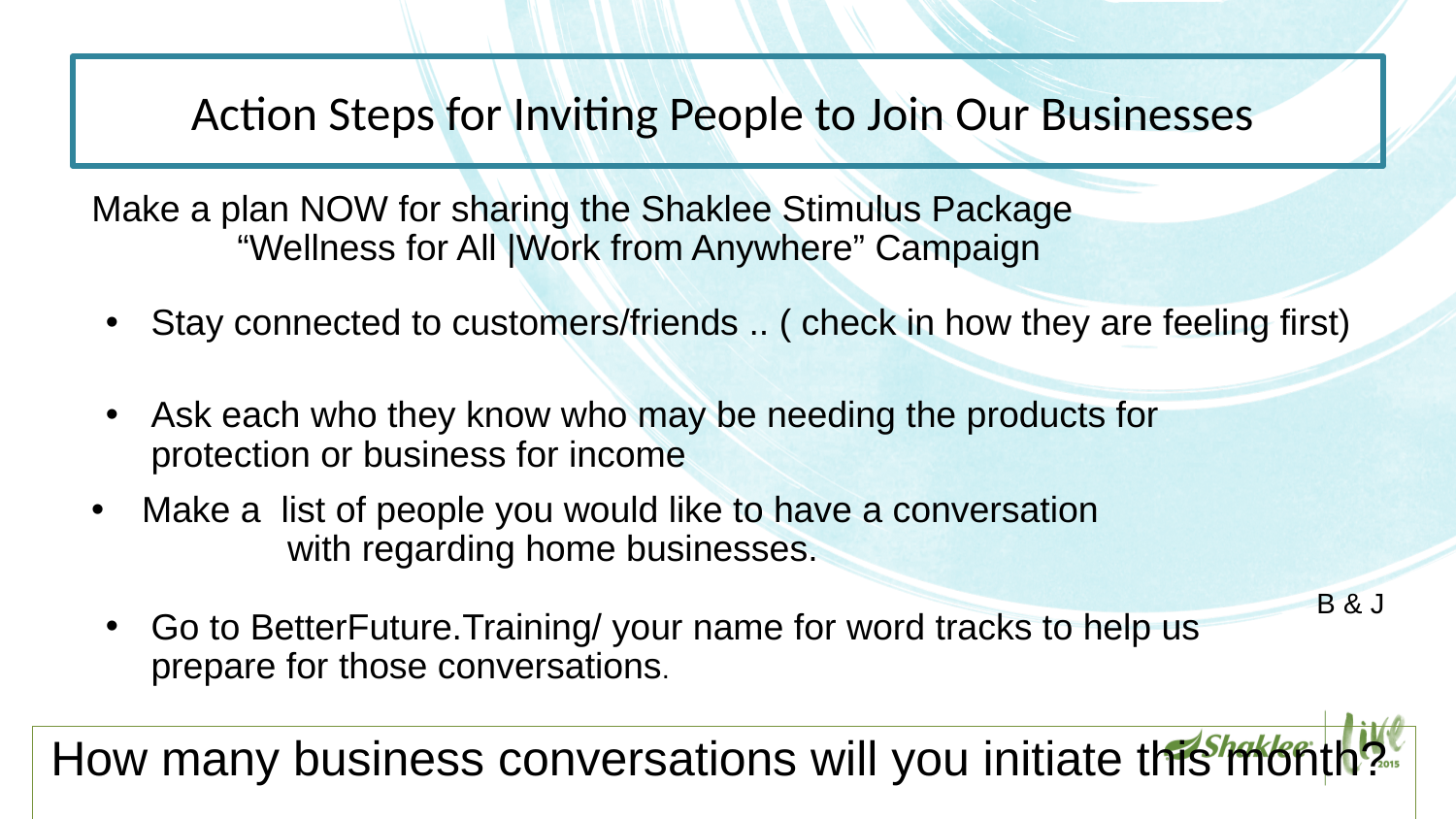

# Action Steps for Inviting People to Join Our Businesses
Make a plan NOW for sharing the Shaklee Stimulus Package
	“Wellness for All |Work from Anywhere” Campaign

Stay connected to customers/friends .. ( check in how they are feeling first)
Ask each who they know who may be needing the products for protection or business for income
Make a  list of people you would like to have a conversation 	with regarding home businesses.
B & J
Go to BetterFuture.Training/ your name for word tracks to help us prepare for those conversations.
How many business conversations will you initiate this month?